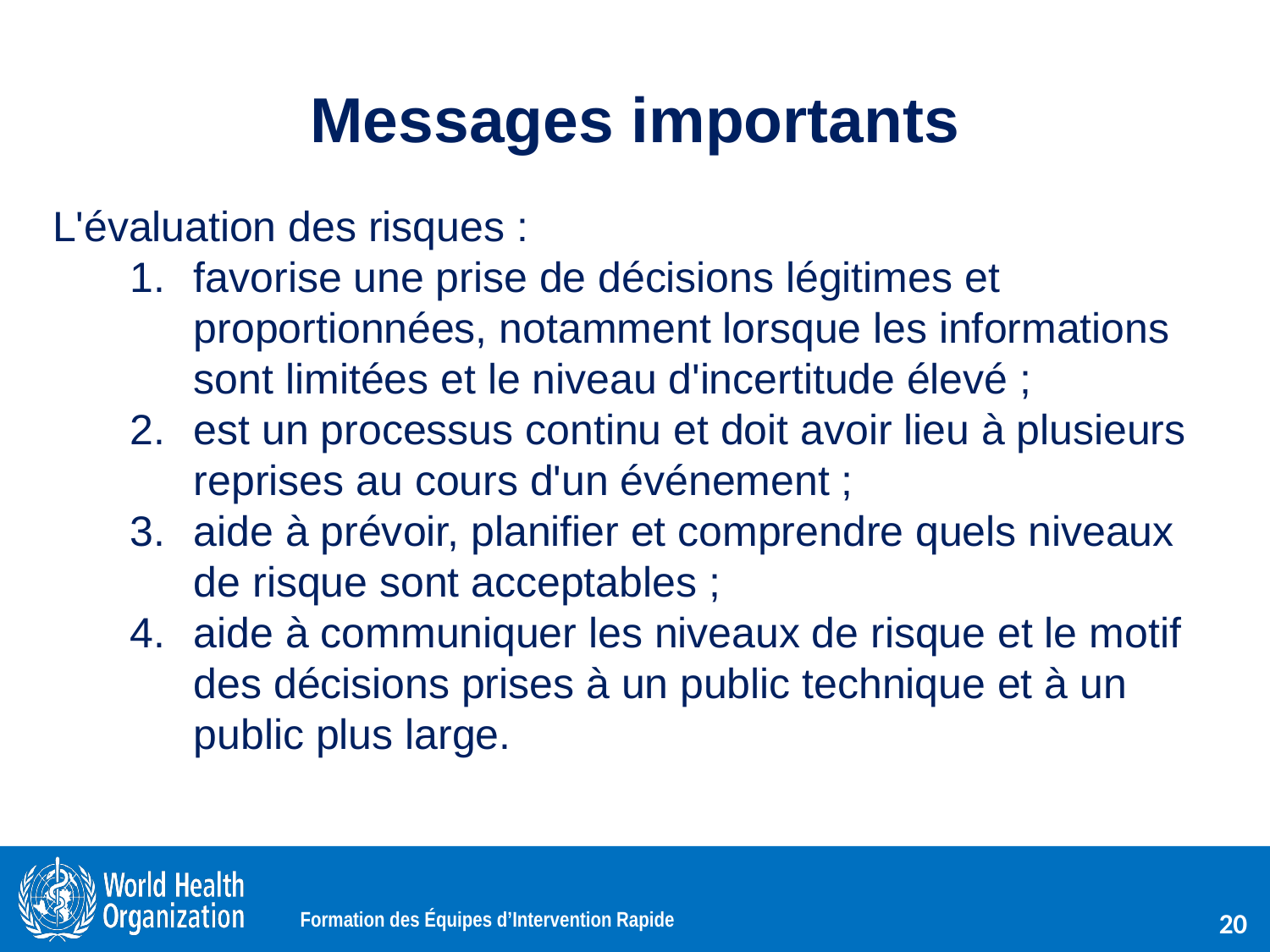

# Messages importants
L'évaluation des risques :
favorise une prise de décisions légitimes et proportionnées, notamment lorsque les informations sont limitées et le niveau d'incertitude élevé ;
est un processus continu et doit avoir lieu à plusieurs reprises au cours d'un événement ;
aide à prévoir, planifier et comprendre quels niveaux de risque sont acceptables ;
aide à communiquer les niveaux de risque et le motif des décisions prises à un public technique et à un public plus large.